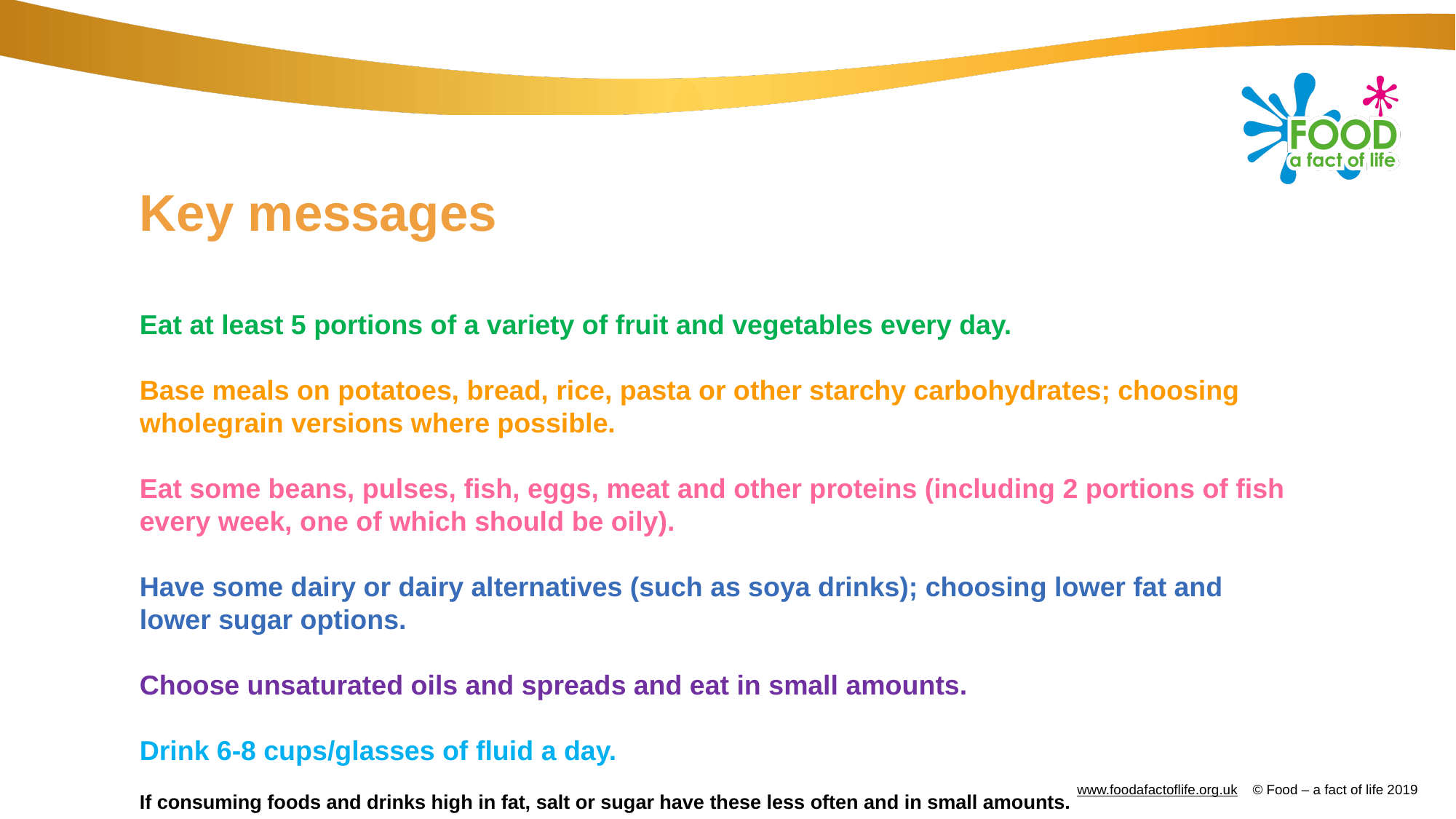

# Key messages
Eat at least 5 portions of a variety of fruit and vegetables every day.

Base meals on potatoes, bread, rice, pasta or other starchy carbohydrates; choosing wholegrain versions where possible.

Eat some beans, pulses, fish, eggs, meat and other proteins (including 2 portions of fish every week, one of which should be oily).

Have some dairy or dairy alternatives (such as soya drinks); choosing lower fat and lower sugar options.

Choose unsaturated oils and spreads and eat in small amounts.

Drink 6-8 cups/glasses of fluid a day.

If consuming foods and drinks high in fat, salt or sugar have these less often and in small amounts.